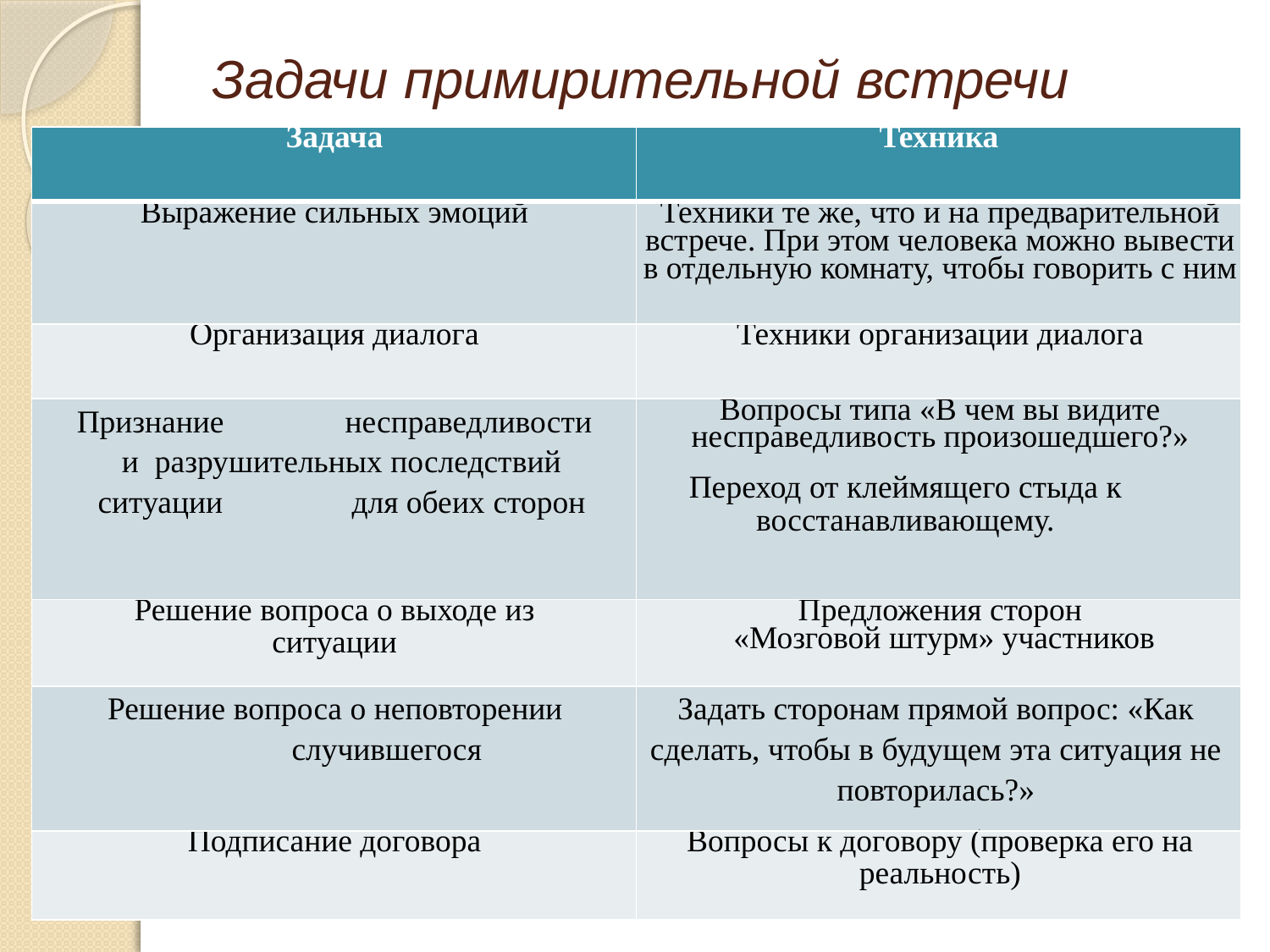

# Задачи примирительной встречи
| Задача | Техника |
| --- | --- |
| Выражение сильных эмоций | Техники те же, что и на предварительной встрече. При этом человека можно вывести в отдельную комнату, чтобы говорить с ним |
| Организация диалога | Техники организации диалога |
| Признание несправедливости и разрушительных последствий ситуации для обеих сторон | Вопросы типа «В чем вы видите несправедливость произошедшего?» Переход от клеймящего стыда к восстанавливающему. |
| Решение вопроса о выходе из ситуации | Предложения сторон «Мозговой штурм» участников |
| Решение вопроса о неповторении случившегося | Задать сторонам прямой вопрос: «Как сделать, чтобы в будущем эта ситуация не повторилась?» |
| Подписание договора | Вопросы к договору (проверка его на реальность) |